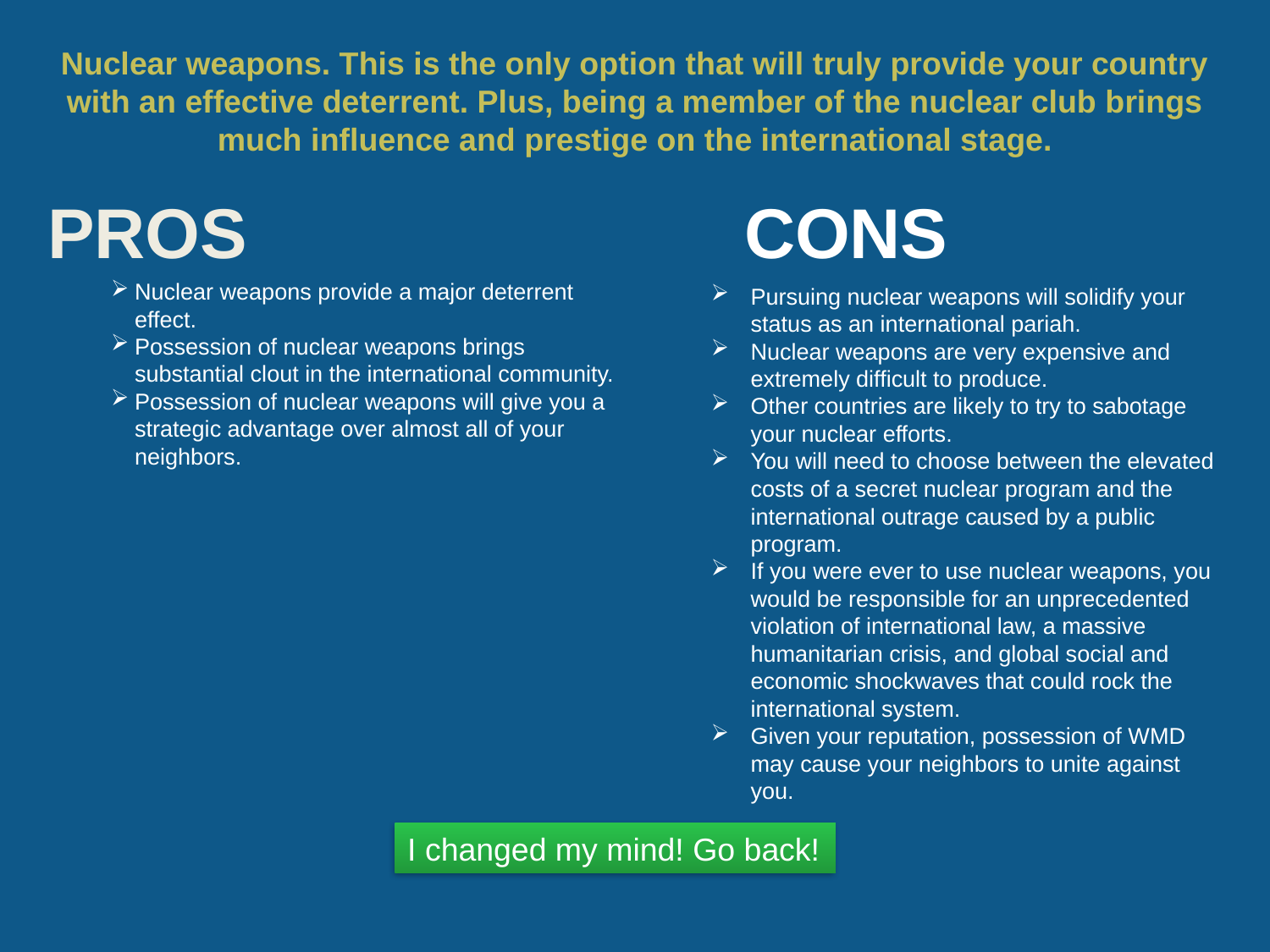

# Nuclear weapons. This is the only option that will truly provide your country with an effective deterrent. Plus, being a member of the nuclear club brings much influence and prestige on the international stage.
Nuclear weapons provide a major deterrent effect.
Possession of nuclear weapons brings substantial clout in the international community.
Possession of nuclear weapons will give you a strategic advantage over almost all of your neighbors.
Pursuing nuclear weapons will solidify your status as an international pariah.
Nuclear weapons are very expensive and extremely difficult to produce.
Other countries are likely to try to sabotage your nuclear efforts.
You will need to choose between the elevated costs of a secret nuclear program and the international outrage caused by a public program.
If you were ever to use nuclear weapons, you would be responsible for an unprecedented violation of international law, a massive humanitarian crisis, and global social and economic shockwaves that could rock the international system.
Given your reputation, possession of WMD may cause your neighbors to unite against you.